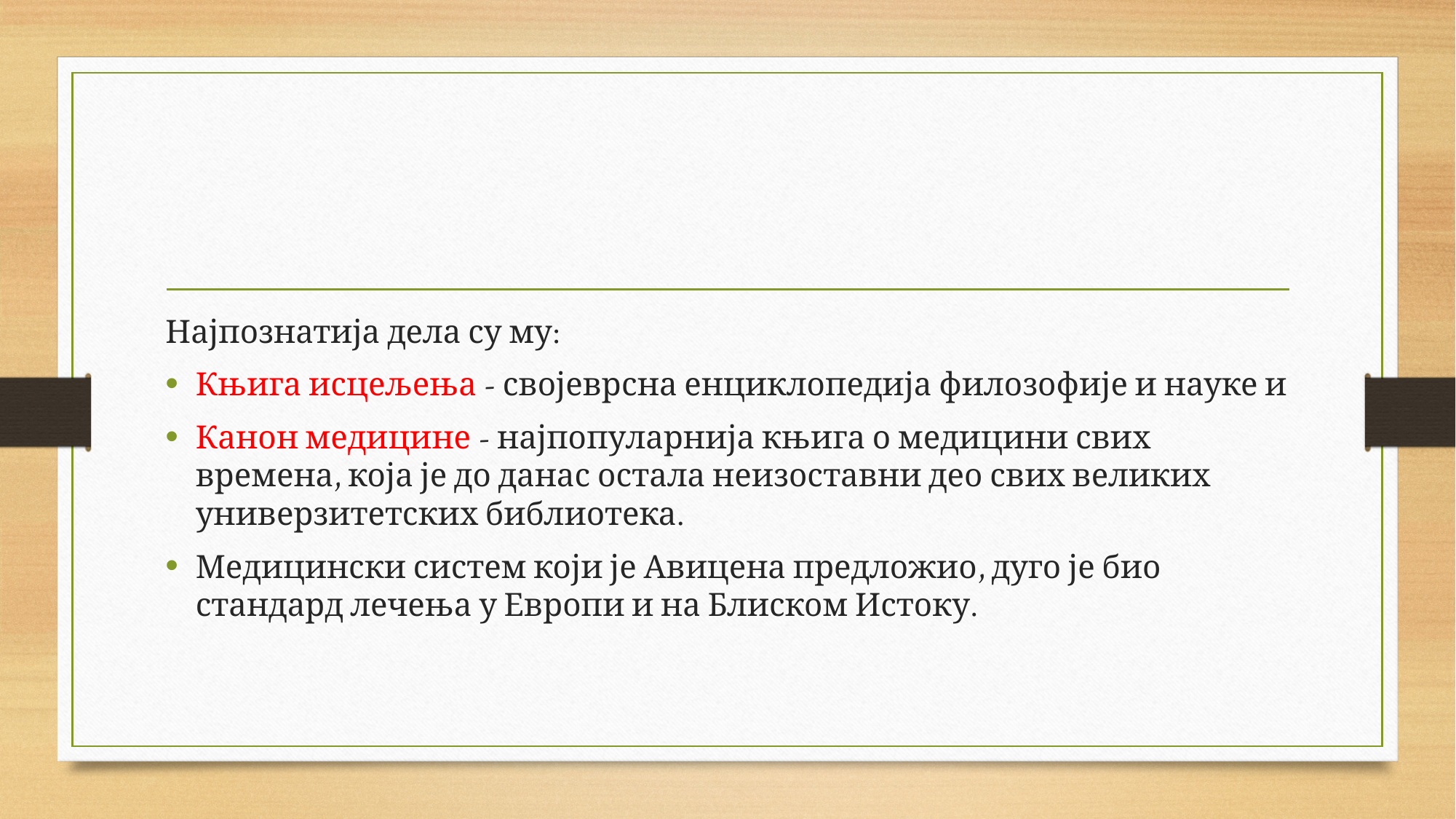

#
Најпознатија дела су му:
Књига исцељења - својеврсна енциклопедија филозофије и науке и
Канон медицине - најпопуларнија књига о медицини свих времена, која је до данас остала неизоставни део свих великих универзитетских библиотека.
Медицински систем који је Авицена предложио, дуго је био стандард лечења у Европи и на Блиском Истоку.